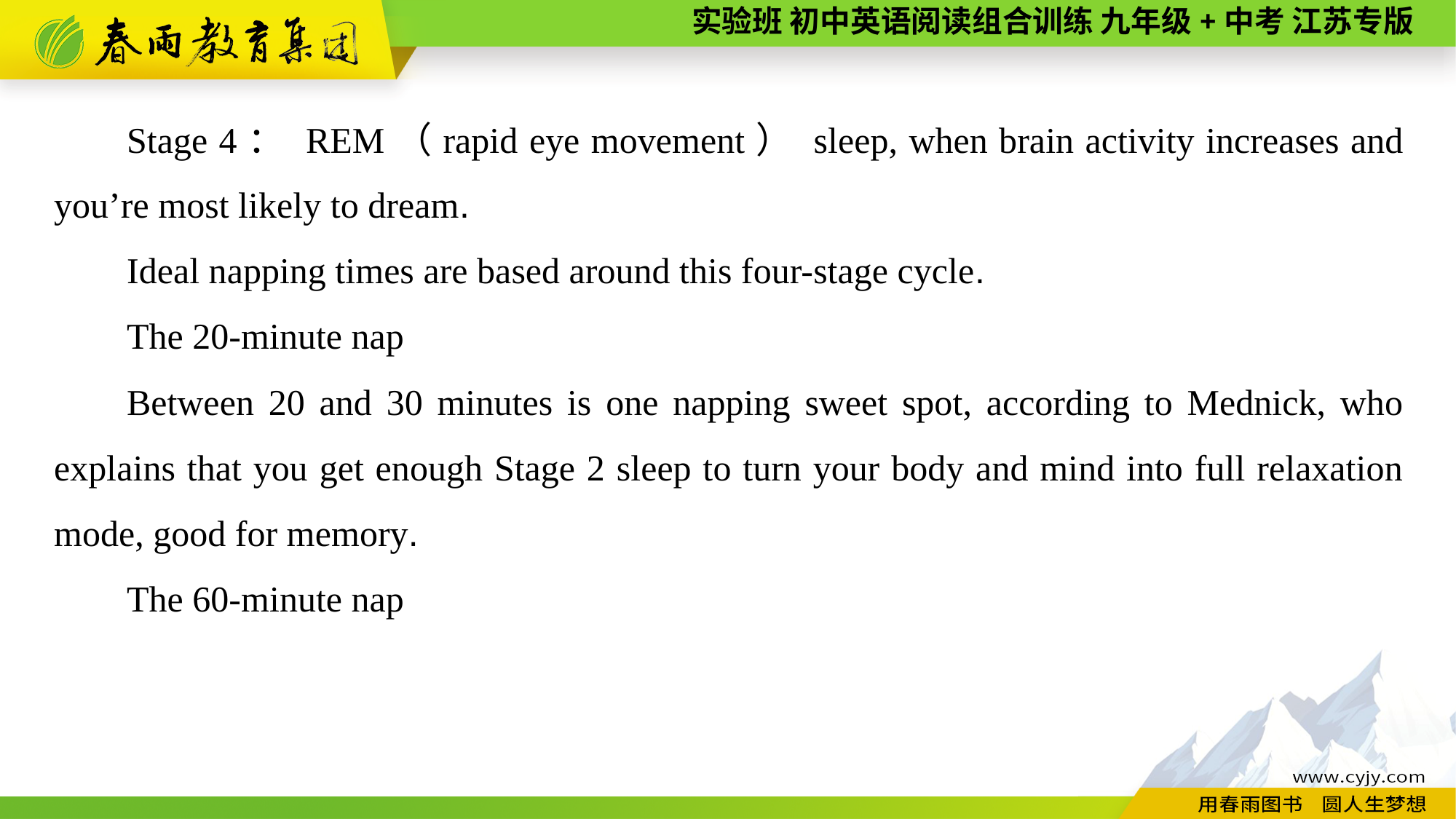

Stage 4： REM（rapid eye movement） sleep, when brain activity increases and you’re most likely to dream.
Ideal napping times are based around this four-stage cycle.
The 20-minute nap
Between 20 and 30 minutes is one napping sweet spot, according to Mednick, who explains that you get enough Stage 2 sleep to turn your body and mind into full relaxation mode, good for memory.
The 60-minute nap